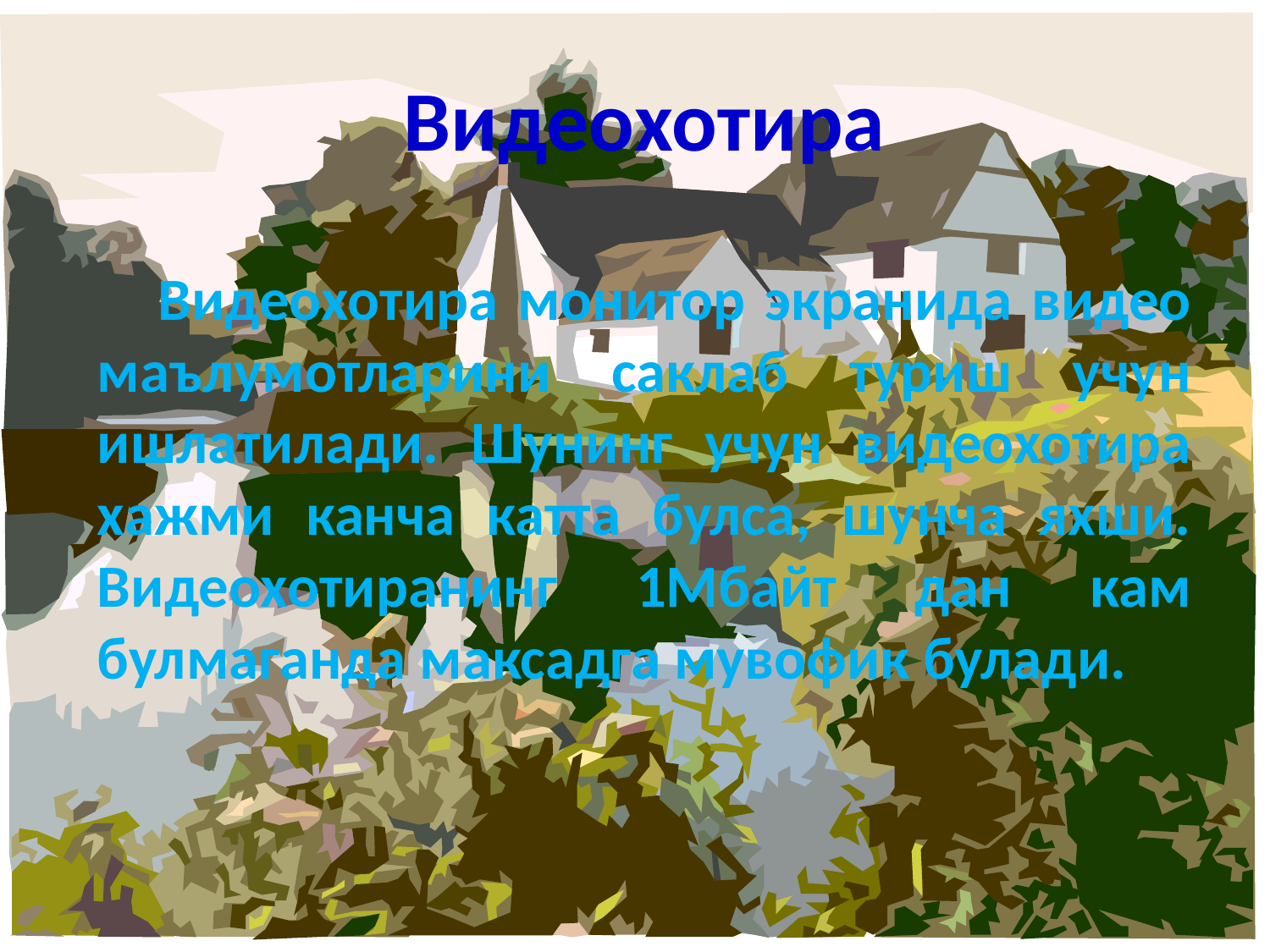

# Видеохотира
    Видеохотира монитор экранида видео маълумотларини саклаб туриш учун ишлатилади. Шунинг учун видеохотира хажми канча катта булса, шунча яхши. Видеохотиранинг 1Мбайт дан кам булмаганда максадга мувофик булади.